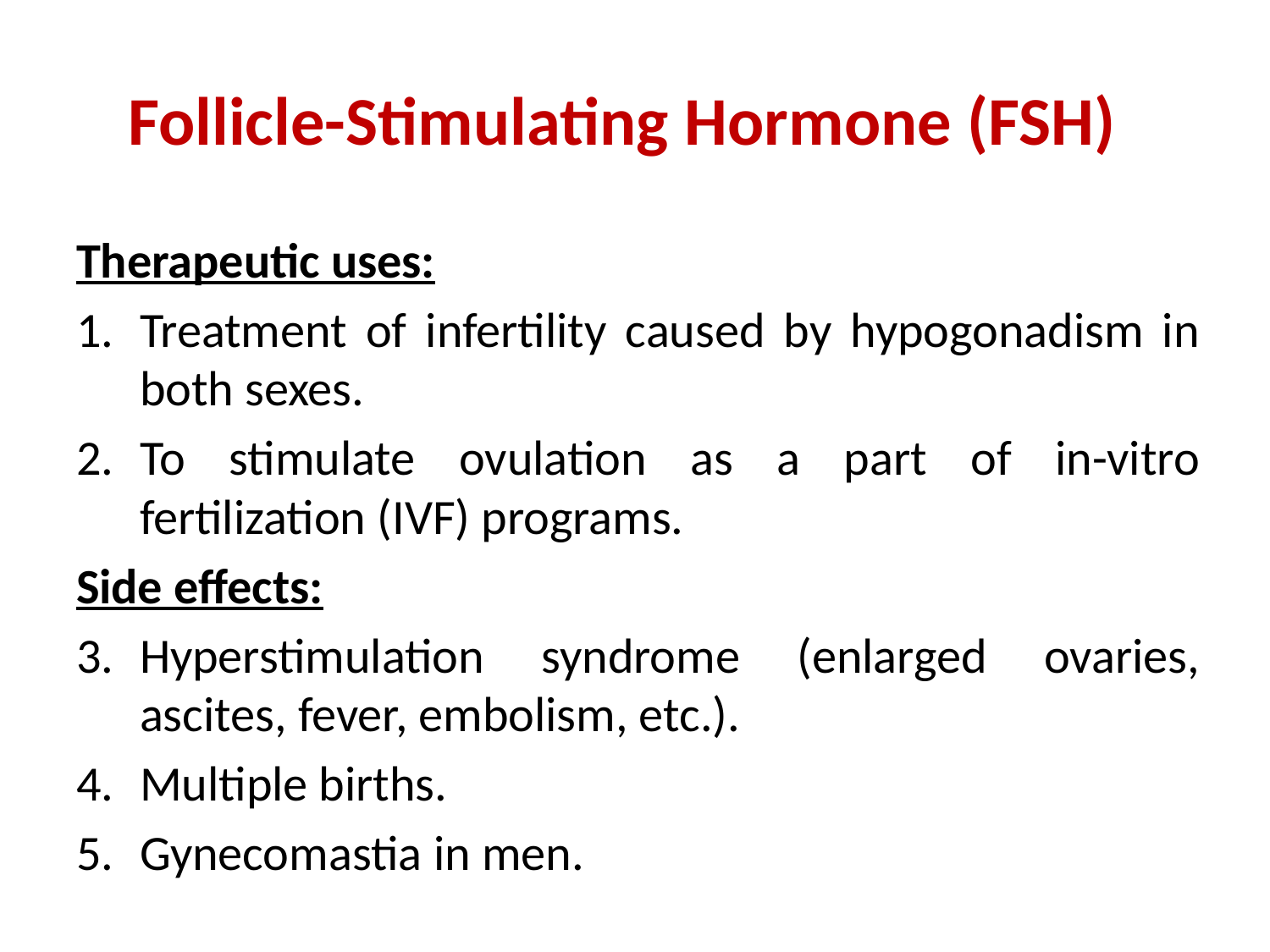

# Follicle-Stimulating Hormone (FSH)
Therapeutic uses:
Treatment of infertility caused by hypogonadism in both sexes.
To stimulate ovulation as a part of in-vitro fertilization (IVF) programs.
Side effects:
Hyperstimulation syndrome (enlarged ovaries, ascites, fever, embolism, etc.).
Multiple births.
Gynecomastia in men.